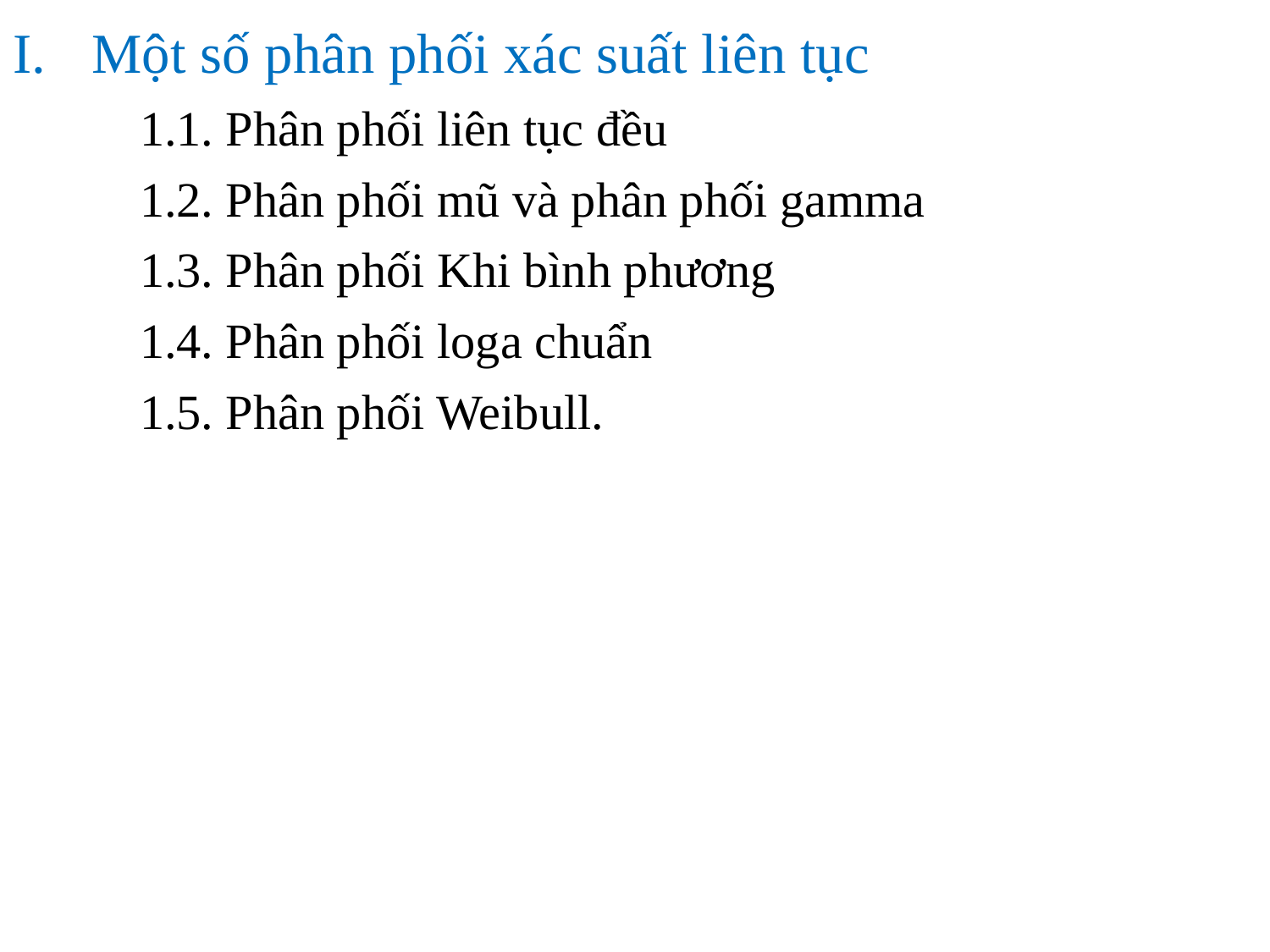

Một số phân phối xác suất liên tục
	1.1. Phân phối liên tục đều
	1.2. Phân phối mũ và phân phối gamma
	1.3. Phân phối Khi bình phương
	1.4. Phân phối loga chuẩn
	1.5. Phân phối Weibull.